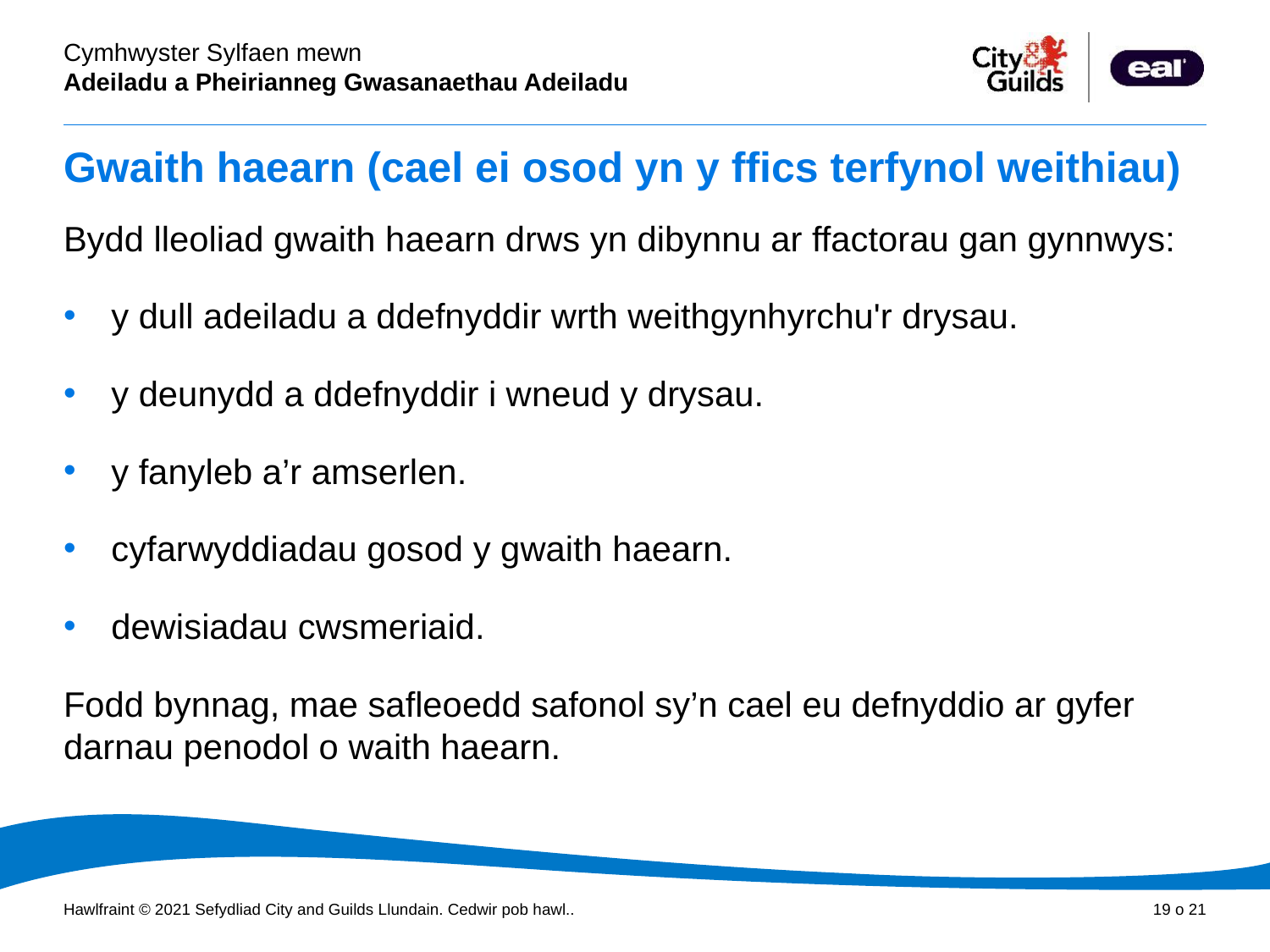

# Gwaith haearn (cael ei osod yn y ffics terfynol weithiau)
Bydd lleoliad gwaith haearn drws yn dibynnu ar ffactorau gan gynnwys:
y dull adeiladu a ddefnyddir wrth weithgynhyrchu'r drysau.
y deunydd a ddefnyddir i wneud y drysau.
y fanyleb a’r amserlen.
cyfarwyddiadau gosod y gwaith haearn.
dewisiadau cwsmeriaid.
Fodd bynnag, mae safleoedd safonol sy’n cael eu defnyddio ar gyfer darnau penodol o waith haearn.